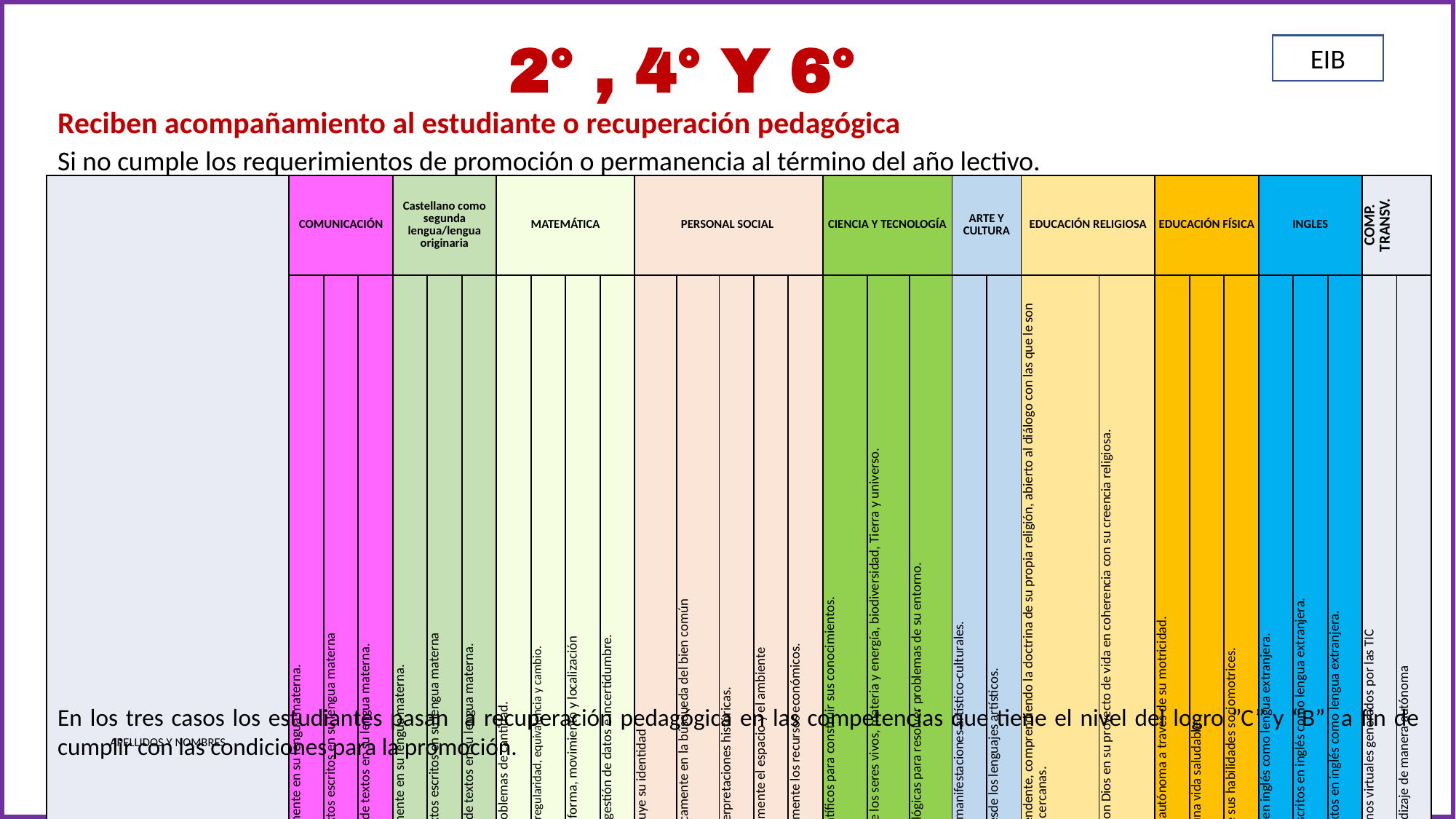

2° , 4° Y 6°
EIB
Reciben acompañamiento al estudiante o recuperación pedagógica
Si no cumple los requerimientos de promoción o permanencia al término del año lectivo.
| APELLIDOS Y NOMBRES | COMUNICACIÓN |  |  | Castellano como segunda lengua/lengua originaria |  |  | MATEMÁTICA |  |  |  | PERSONAL SOCIAL |  |  |  |  | CIENCIA Y TECNOLOGÍA |  |  | ARTE Y CULTURA |  | EDUCACIÓN RELIGIOSA |  | EDUCACIÓN FÍSICA |  |  | INGLES |  |  | COMP. TRANSV. |  |
| --- | --- | --- | --- | --- | --- | --- | --- | --- | --- | --- | --- | --- | --- | --- | --- | --- | --- | --- | --- | --- | --- | --- | --- | --- | --- | --- | --- | --- | --- | --- |
|  | Se comunica oralmente en su lengua materna. | Lee diversos tipos de textos escritos en su lengua materna | Escribe diversos tipos de textos en su lengua materna. | Se comunica oralmente en su lengua materna. | Lee diversos tipos de textos escritos en su lengua materna | Escribe diversos tipos de textos en su lengua materna. | Resuelve problemas de cantidad. | Resuelve problemas de regularidad, equivalencia y cambio. | Resuelve problemas de forma, movimiento y localización | Resuelve problemas de gestión de datos e incertidumbre. | Construye su identidad | Convive y participa democráticamente en la búsqueda del bien común | Construye interpretaciones históricas. | Gestiona responsablemente el espacio y el ambiente | Gestiona responsablemente los recursos económicos. | Indaga mediante métodos científicos para construir sus conocimientos. | Explica el mundo físico basándose en conocimientos sobre los seres vivos, materia y energía, biodiversidad, Tierra y universo. | Diseña y construye soluciones tecnológicas para resolver problemas de su entorno. | Aprecia de manera crítica manifestaciones artístico-culturales. | Crea proyectos desde los lenguajes artísticos. | Construye su identidad como persona humana, amada por Dios, digna, libre y trascendente, comprendiendo la doctrina de su propia religión, abierto al diálogo con las que le son cercanas. | Asume la experiencia del encuentro personal y comunitario con Dios en su proyecto de vida en coherencia con su creencia religiosa. | Se desenvuelve de manera autónoma a través de su motricidad. | Asume una vida saludable. | Interactúa a través de sus habilidades sociomotrices. | Se comunica oralmente en inglés como lengua extranjera. | Lee diversos tipos de textos escritos en inglés como lengua extranjera. | Escribe diversos tipos de textos en inglés como lengua extranjera. | Se desenvuelve en entornos virtuales generados por las TIC | Gestiona su aprendizaje de manera autónoma |
| HUAMÁN HUAMÁN JUSTINO | A | A | B | B | B | B | B | B | B | C | B | B | B | B | B | B | B | C | B | A | C | C | B | B | B | - | - | - | A | A |
| BERNILLA SANTIAGO AURORA | B | B | B | C | B | B | C | B | C | C | B | B | B | B | C | C | B | C | B | B | B | B | B | B | B | - | - | - | B | B |
| DE LA CRUZ MANAYAY IRIS | B | B | B | B | B | B | B | B | B | C | B | B | B | B | B | A | B | A | C | A | B | B | C | B | B | - | - | - | A | A |
En los tres casos los estudiantes pasan  a recuperación pedagógica en las competencias que tiene el nivel del logro ”C” y “B”  a fin de cumplir con las condiciones para la promoción.